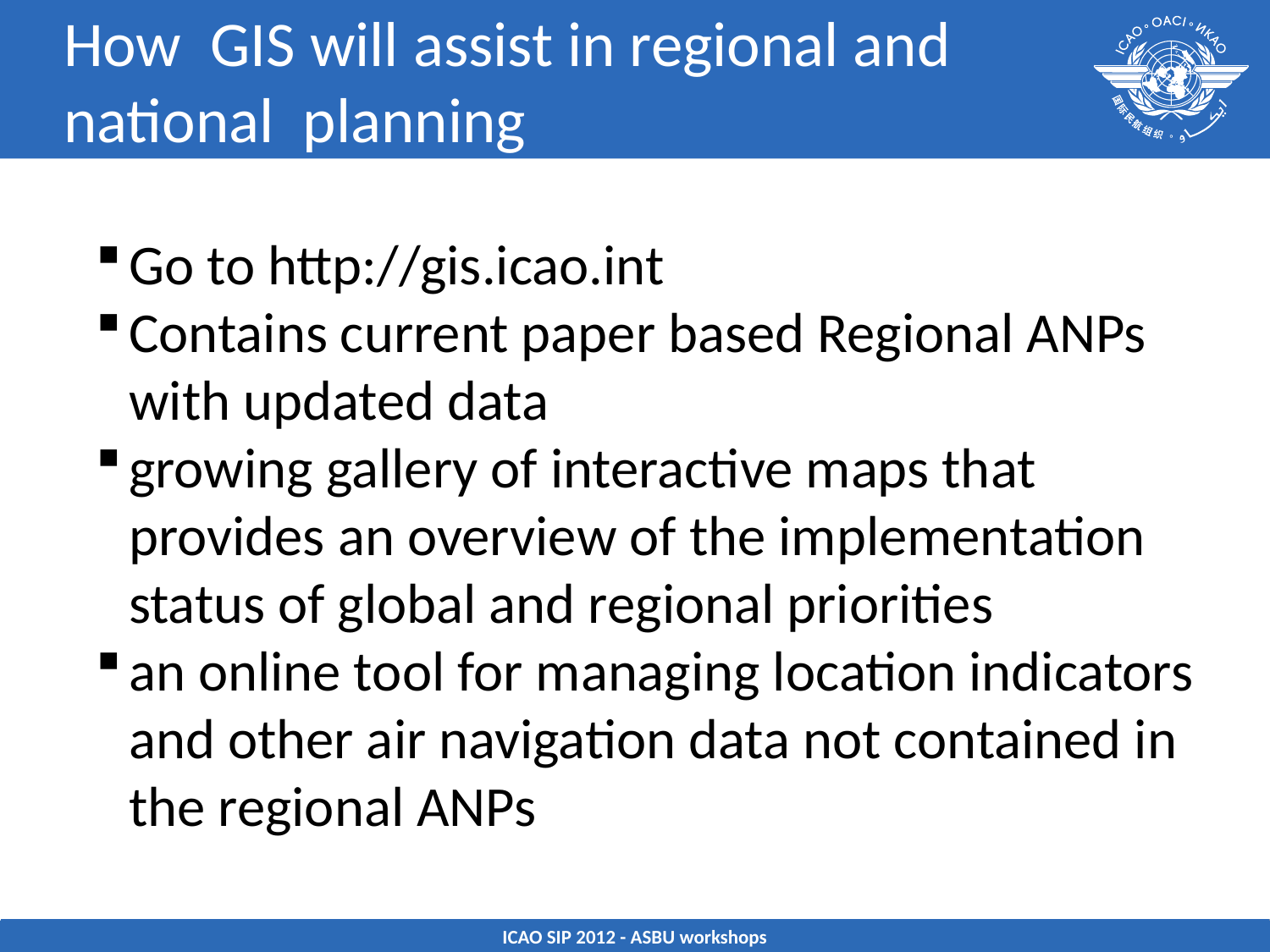

# How  GIS will assist in regional and national  planning

Go to http://gis.icao.int
Contains current paper based Regional ANPs with updated data
growing gallery of interactive maps that provides an overview of the implementation status of global and regional priorities
an online tool for managing location indicators and other air navigation data not contained in the regional ANPs
ICAO SIP 2012 - ASBU workshops